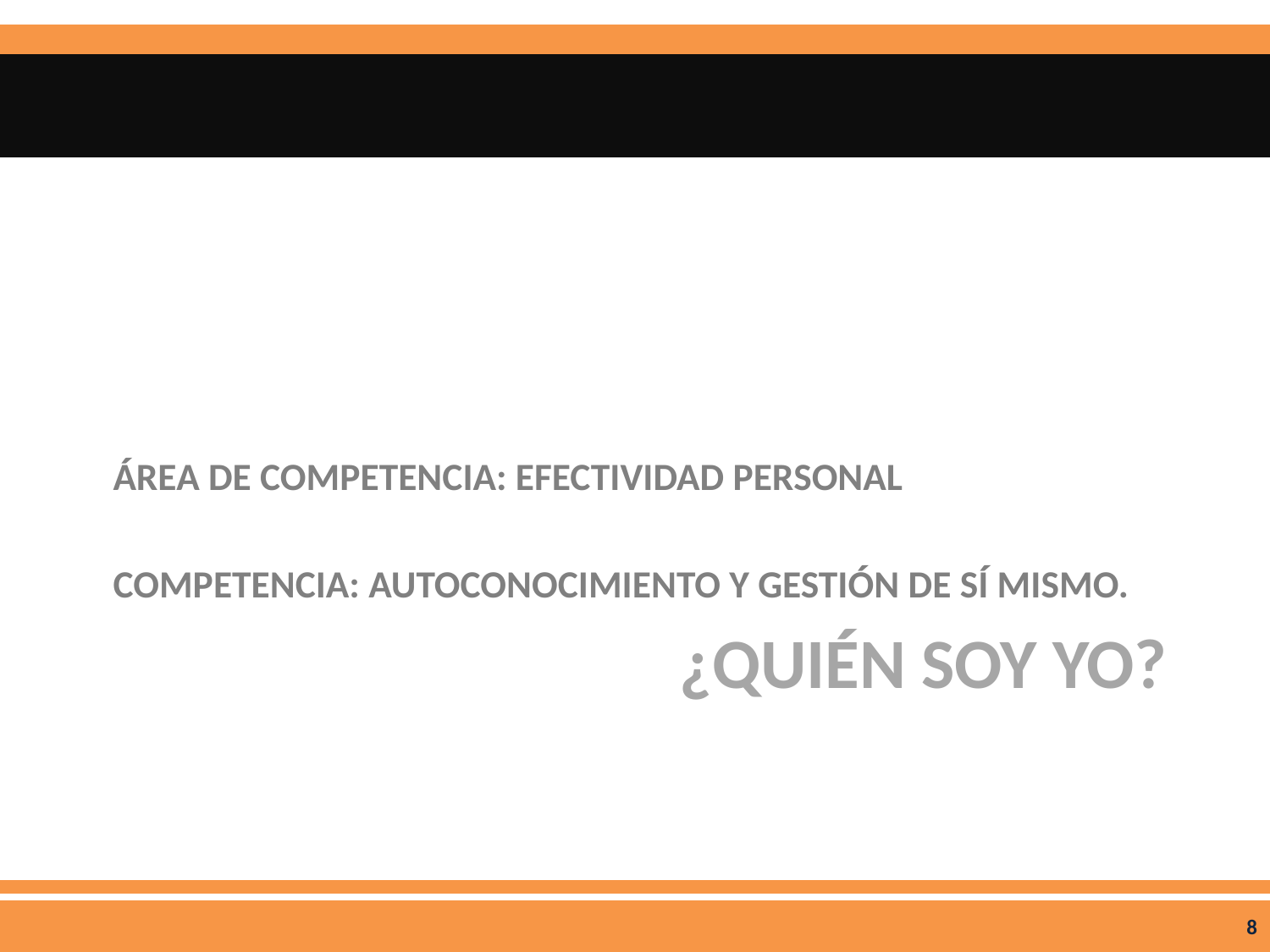

ÁREA DE COMPETENCIA: EFECTIVIDAD PERSONAL

COMPETENCIA: AUTOCONOCIMIENTO Y GESTIÓN DE SÍ MISMO.
# ¿QUIÉN SOY YO?
8